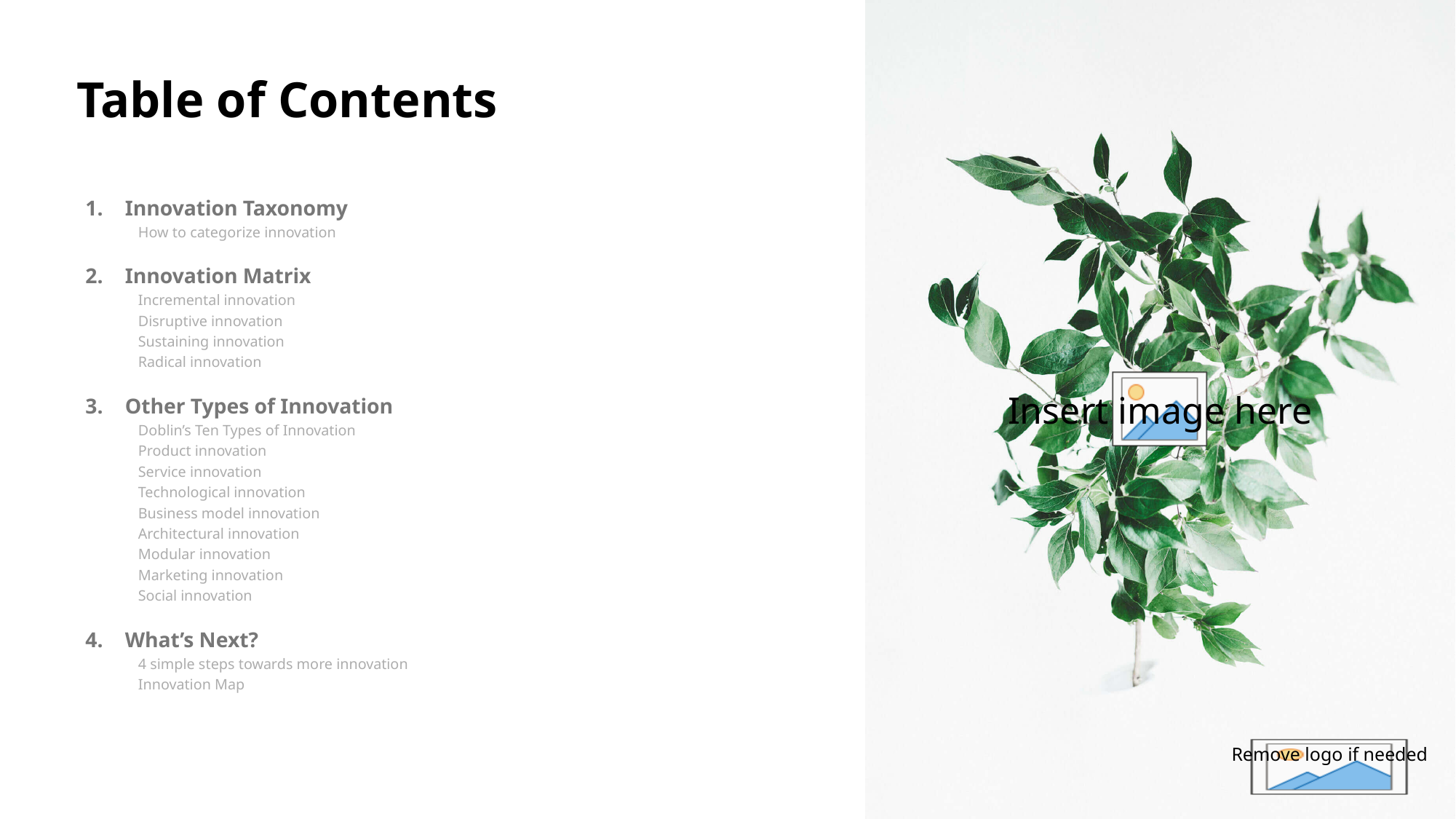

# Table of Contents
Innovation Taxonomy
How to categorize innovation
Innovation Matrix
Incremental innovation
Disruptive innovation
Sustaining innovation
Radical innovation
Other Types of Innovation
Doblin’s Ten Types of Innovation
Product innovation
Service innovation
Technological innovation
Business model innovation
Architectural innovation
Modular innovation
Marketing innovation
Social innovation
What’s Next?
4 simple steps towards more innovation
Innovation Map